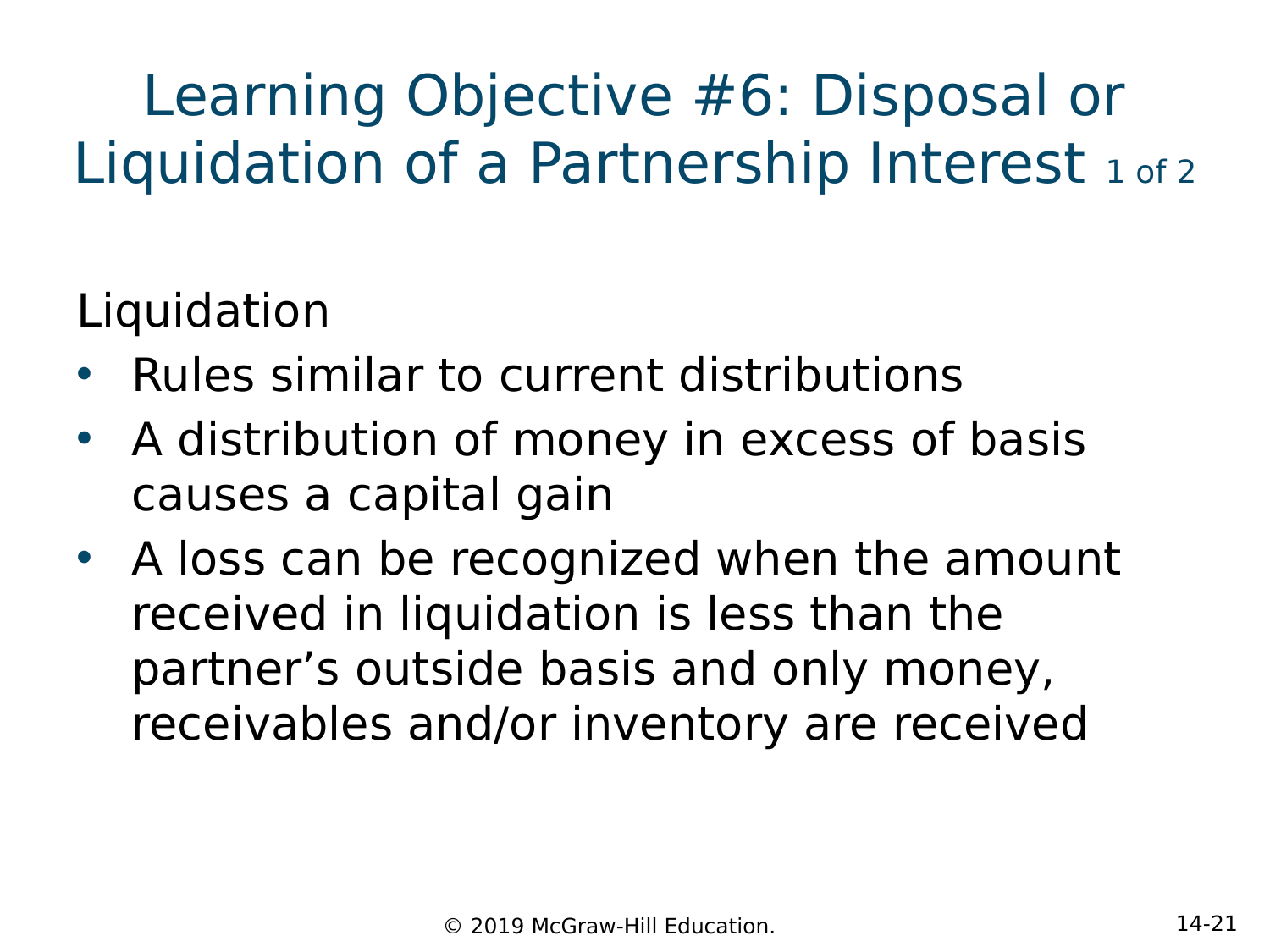

# Learning Objective #6: Disposal or Liquidation of a Partnership Interest 1 of 2
Liquidation
Rules similar to current distributions
A distribution of money in excess of basis causes a capital gain
A loss can be recognized when the amount received in liquidation is less than the partner’s outside basis and only money, receivables and/or inventory are received